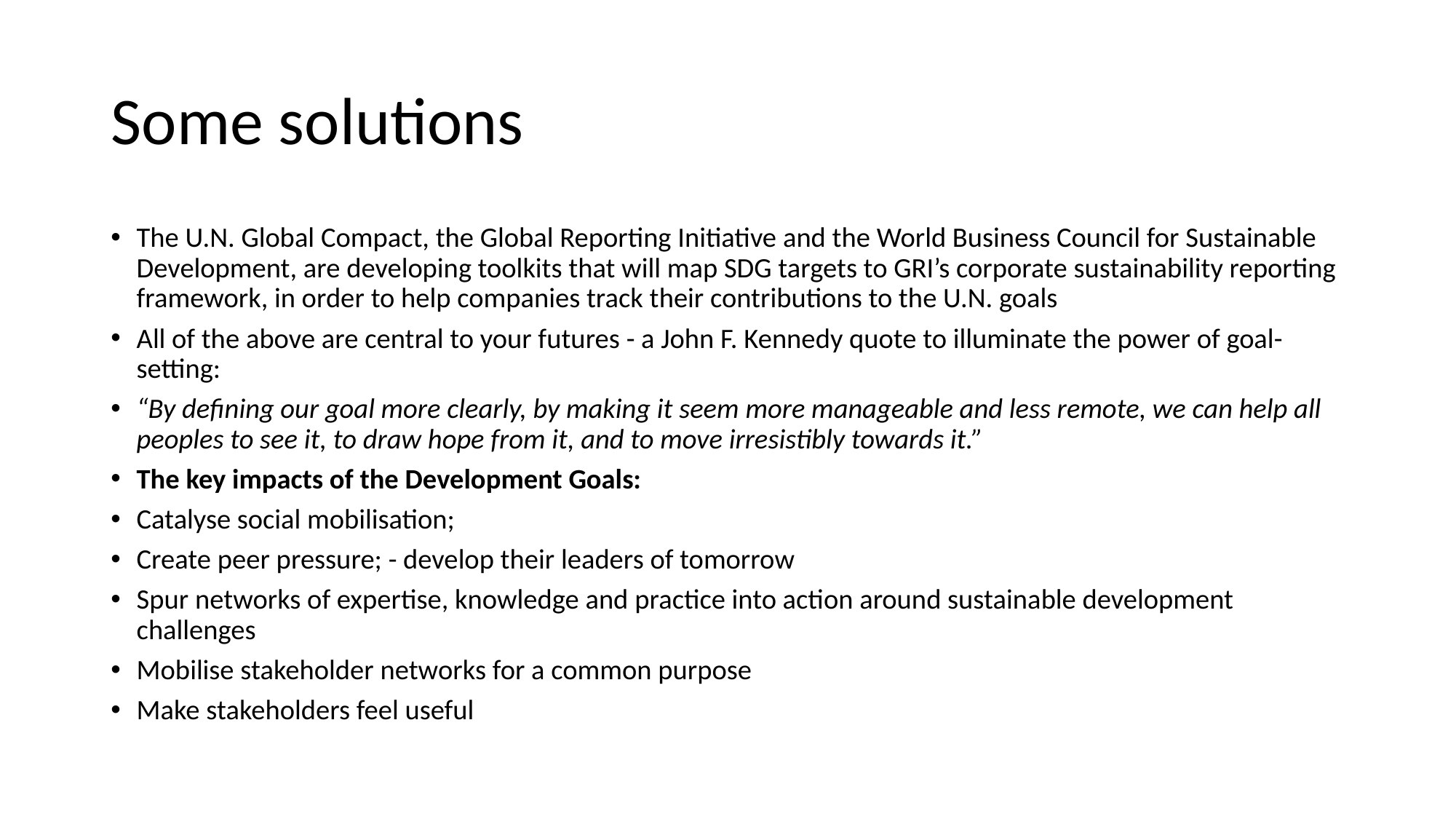

This
This
This
# Some solutions
This
The U.N. Global Compact, the Global Reporting Initiative and the World Business Council for Sustainable Development, are developing toolkits that will map SDG targets to GRI’s corporate sustainability reporting framework, in order to help companies track their contributions to the U.N. goals
All of the above are central to your futures - a John F. Kennedy quote to illuminate the power of goal-setting:
“By defining our goal more clearly, by making it seem more manageable and less remote, we can help all peoples to see it, to draw hope from it, and to move irresistibly towards it.”
The key impacts of the Development Goals:
Catalyse social mobilisation;
Create peer pressure; - develop their leaders of tomorrow
Spur networks of expertise, knowledge and practice into action around sustainable development challenges
Mobilise stakeholder networks for a common purpose
Make stakeholders feel useful